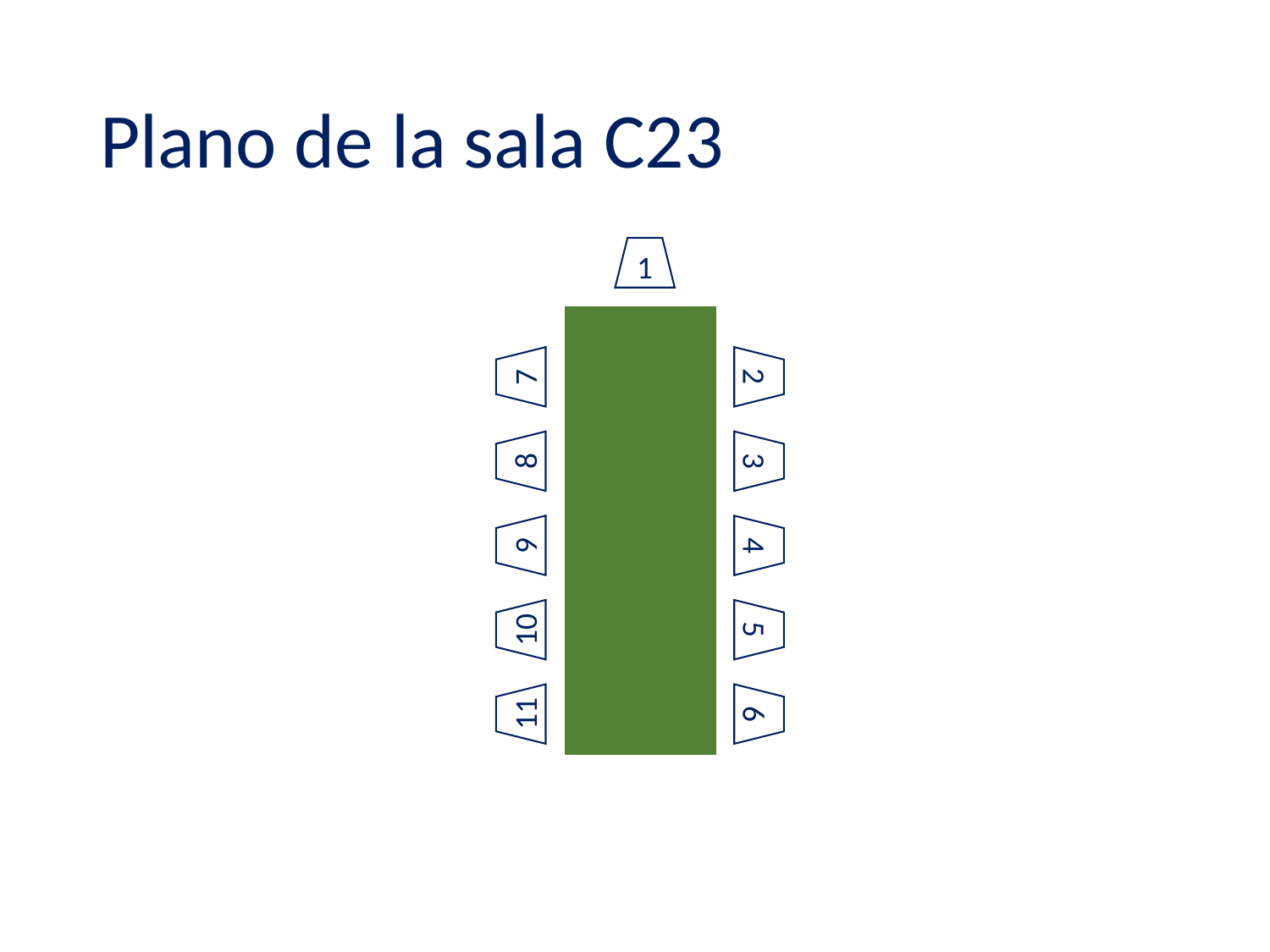

# Plano de la sala C23
1
7
2
8
3

9
4
10
5
11
6